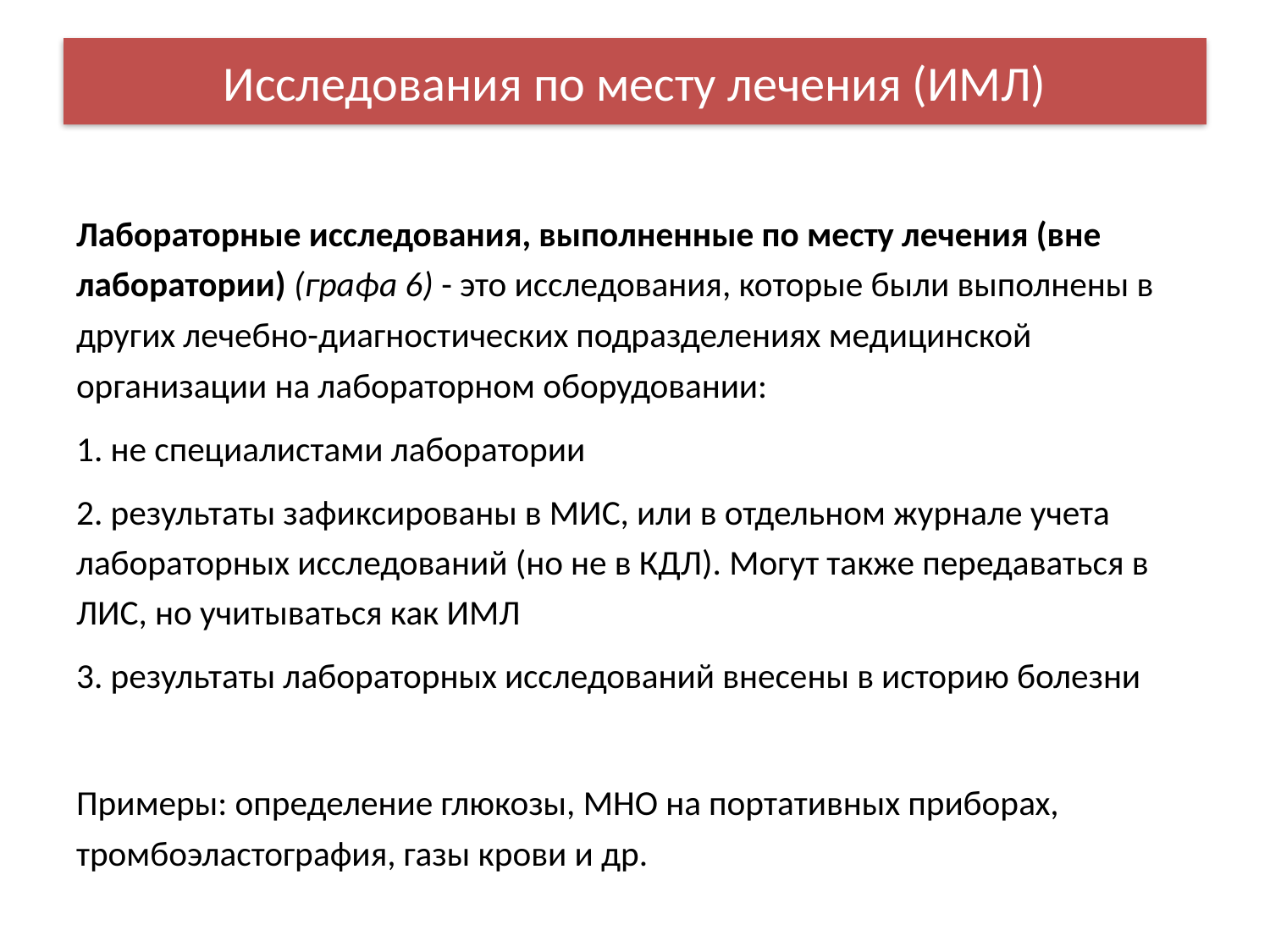

# Исследования по месту лечения (ИМЛ)
Лабораторные исследования, выполненные по месту лечения (вне лаборатории) (графа 6) - это исследования, которые были выполнены в других лечебно-диагностических подразделениях медицинской организации на лабораторном оборудовании:
1. не специалистами лаборатории
2. результаты зафиксированы в МИС, или в отдельном журнале учета лабораторных исследований (но не в КДЛ). Могут также передаваться в ЛИС, но учитываться как ИМЛ
3. результаты лабораторных исследований внесены в историю болезни

Примеры: определение глюкозы, МНО на портативных приборах, тромбоэластография, газы крови и др.